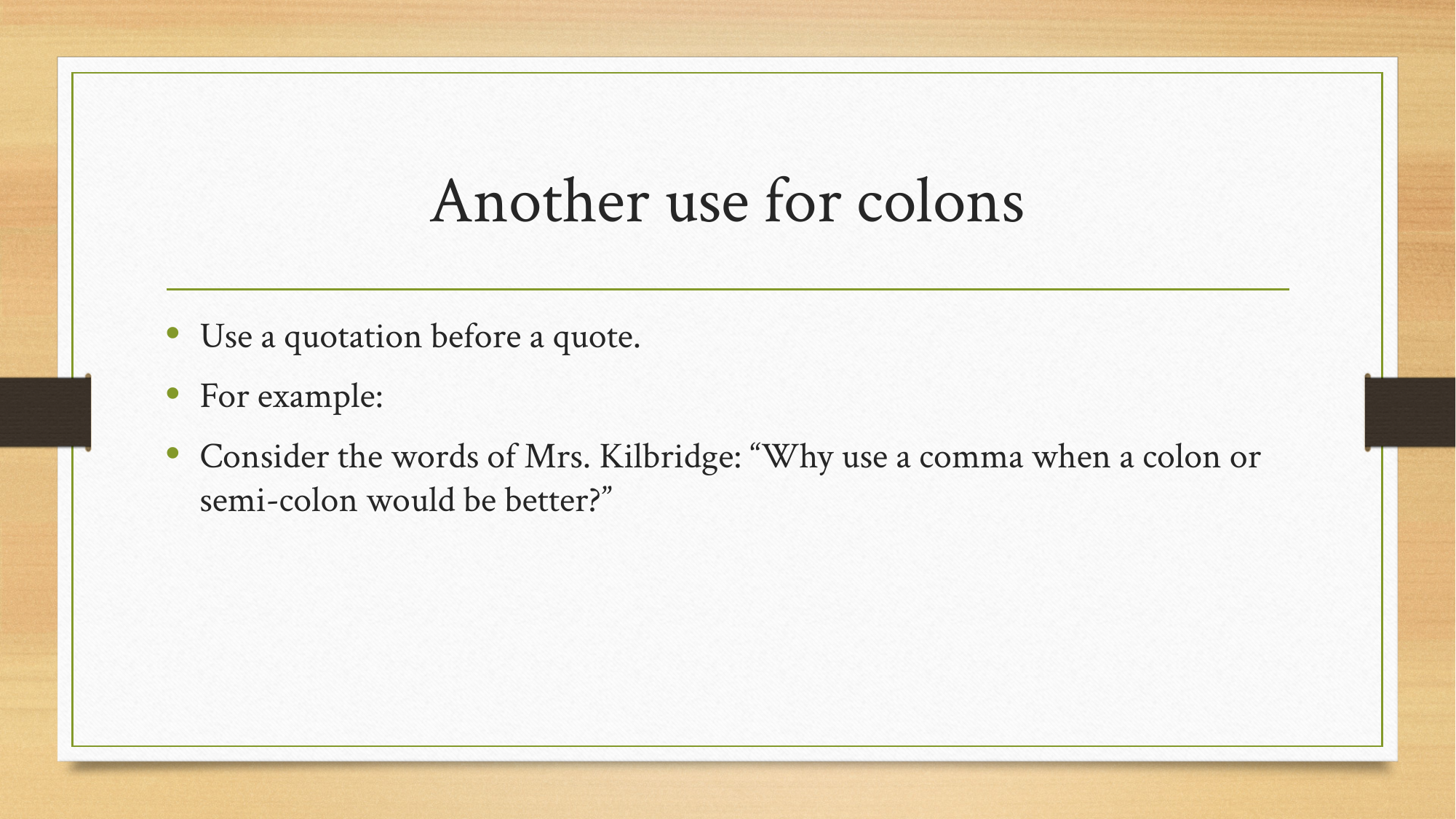

# Another use for colons
Use a quotation before a quote.
For example:
Consider the words of Mrs. Kilbridge: “Why use a comma when a colon or semi-colon would be better?”